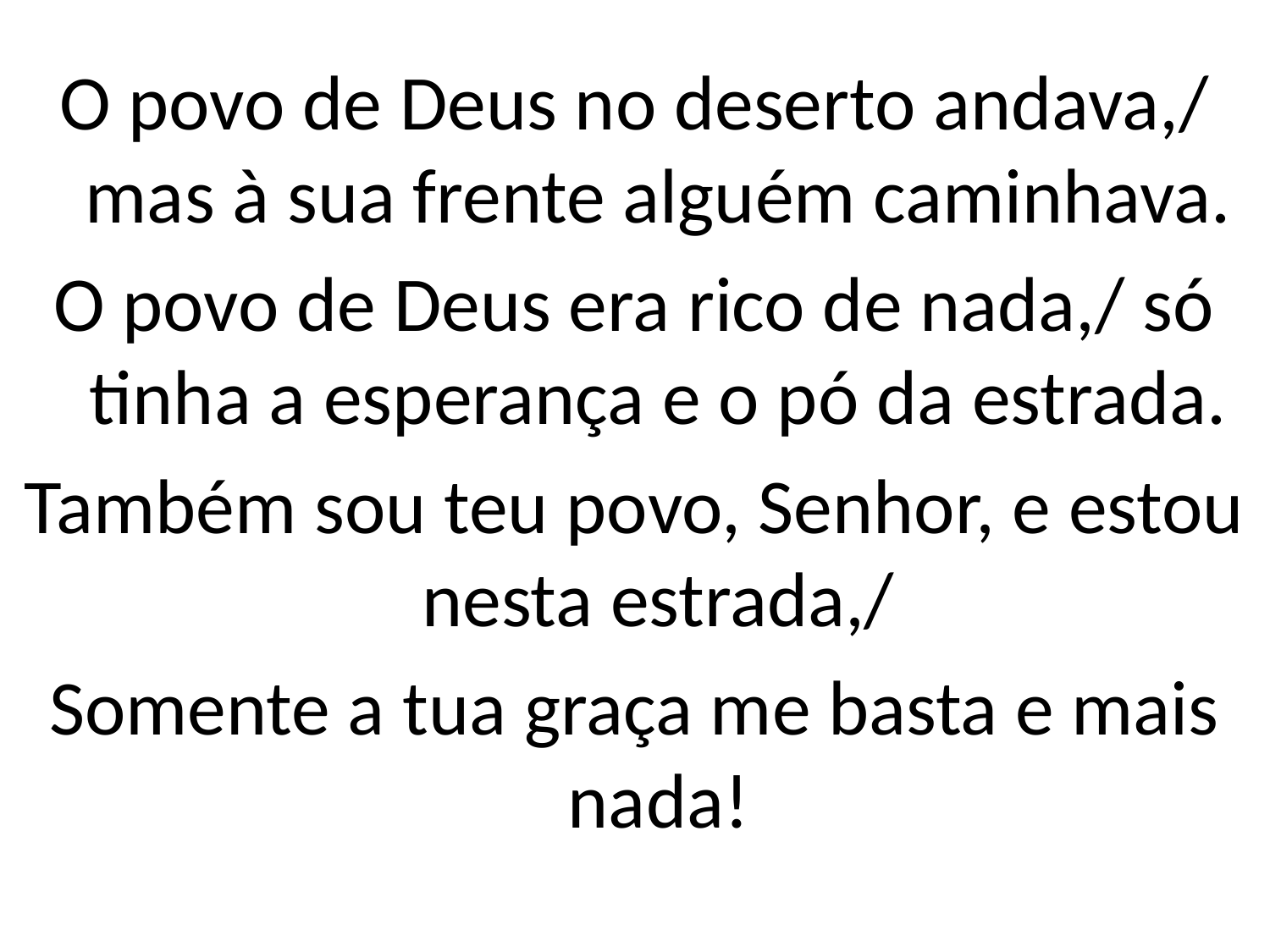

#
O povo de Deus no deserto andava,/ mas à sua frente alguém caminhava.
O povo de Deus era rico de nada,/ só tinha a esperança e o pó da estrada.
Também sou teu povo, Senhor, e estou nesta estrada,/
Somente a tua graça me basta e mais nada!